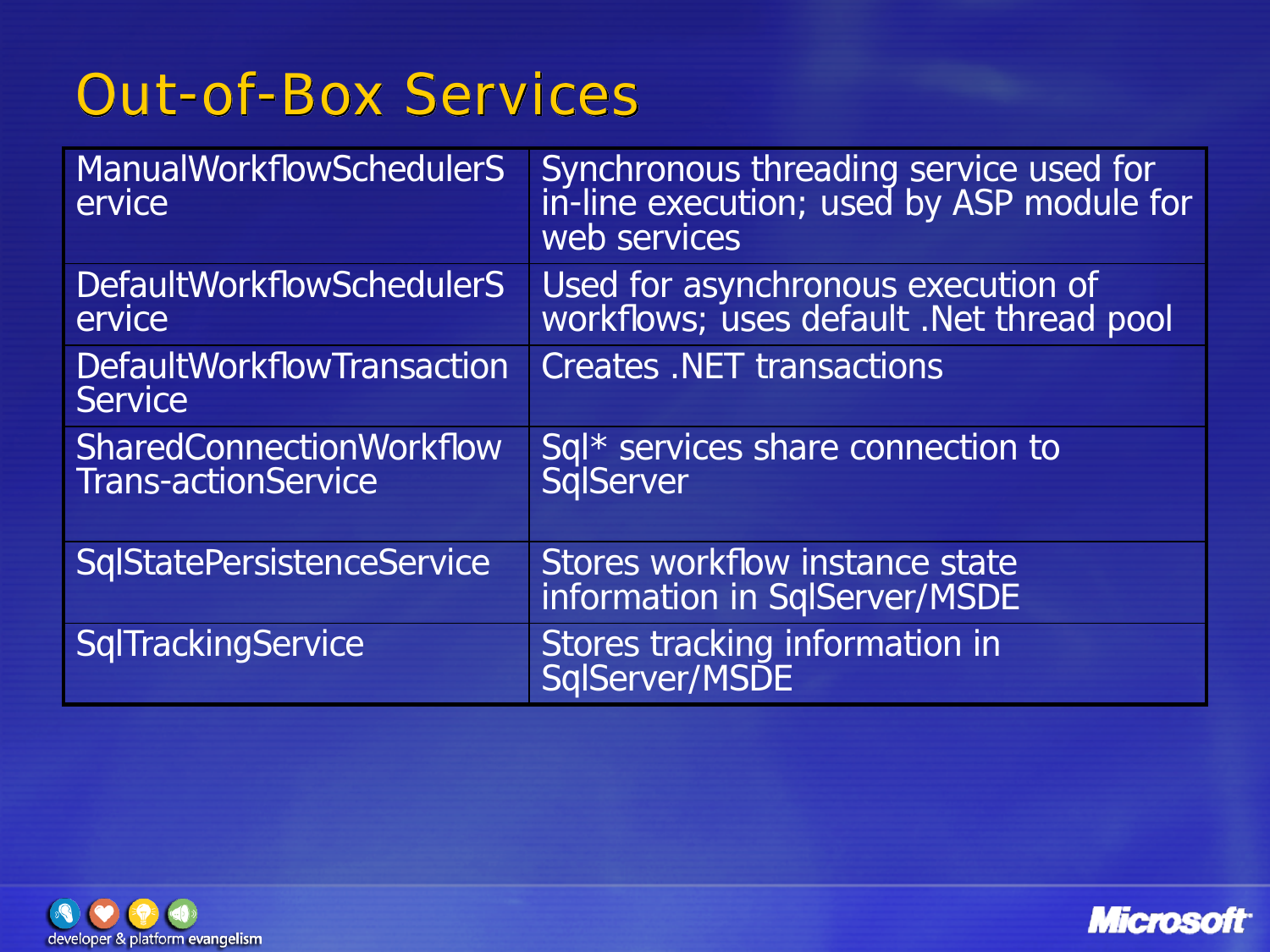

# Out-of-Box Services
| ManualWorkflowSchedulerService | Synchronous threading service used for in-line execution; used by ASP module for web services |
| --- | --- |
| DefaultWorkflowSchedulerService | Used for asynchronous execution of workflows; uses default .Net thread pool |
| DefaultWorkflowTransactionService | Creates .NET transactions |
| SharedConnectionWorkflowTrans-actionService | Sql\* services share connection to SqlServer |
| SqlStatePersistenceService | Stores workflow instance state information in SqlServer/MSDE |
| SqlTrackingService | Stores tracking information in SqlServer/MSDE |